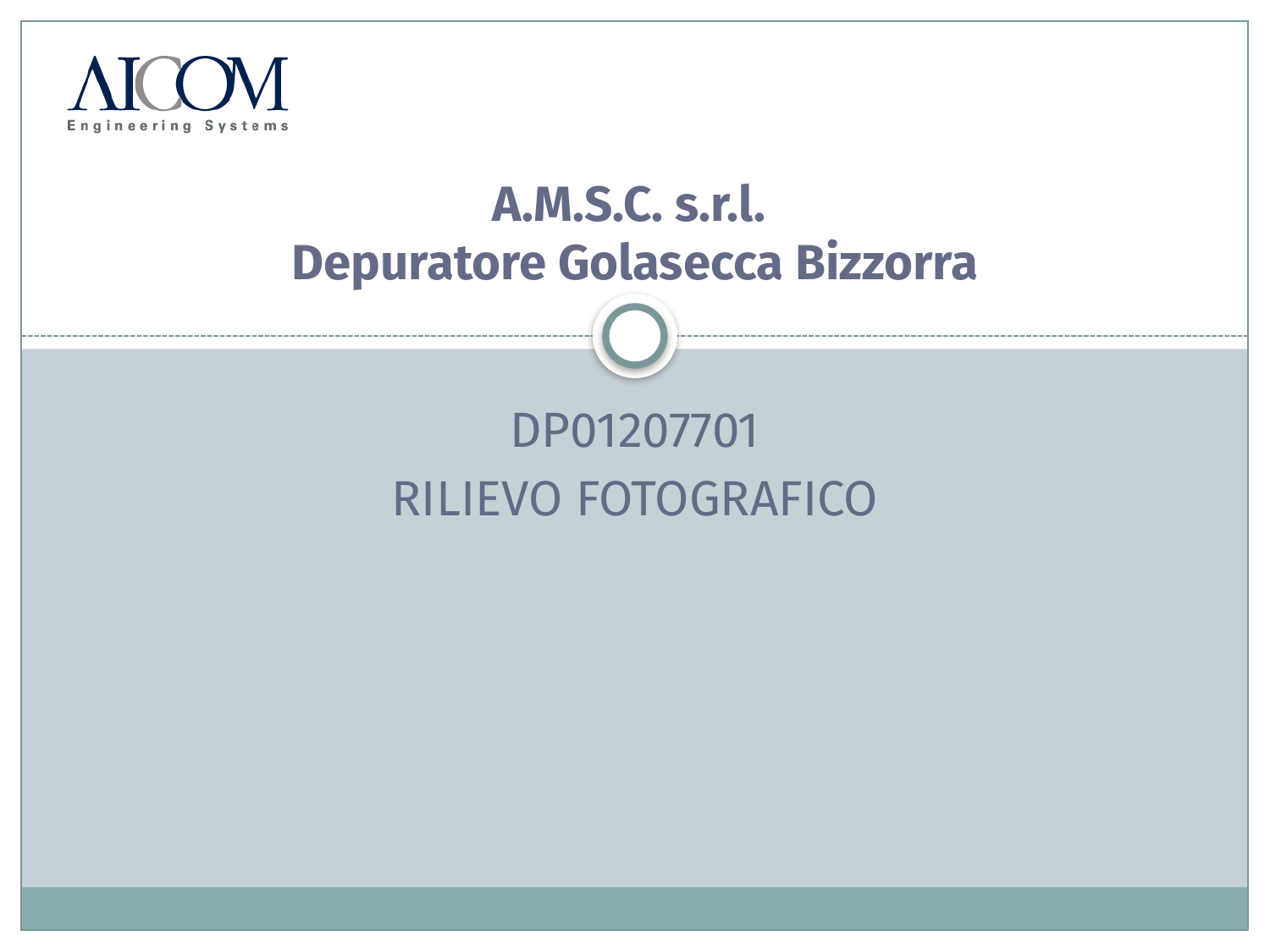

# A.M.S.C. s.r.l. Depuratore Golasecca Bizzorra
DP01207701
Rilievo fotografico